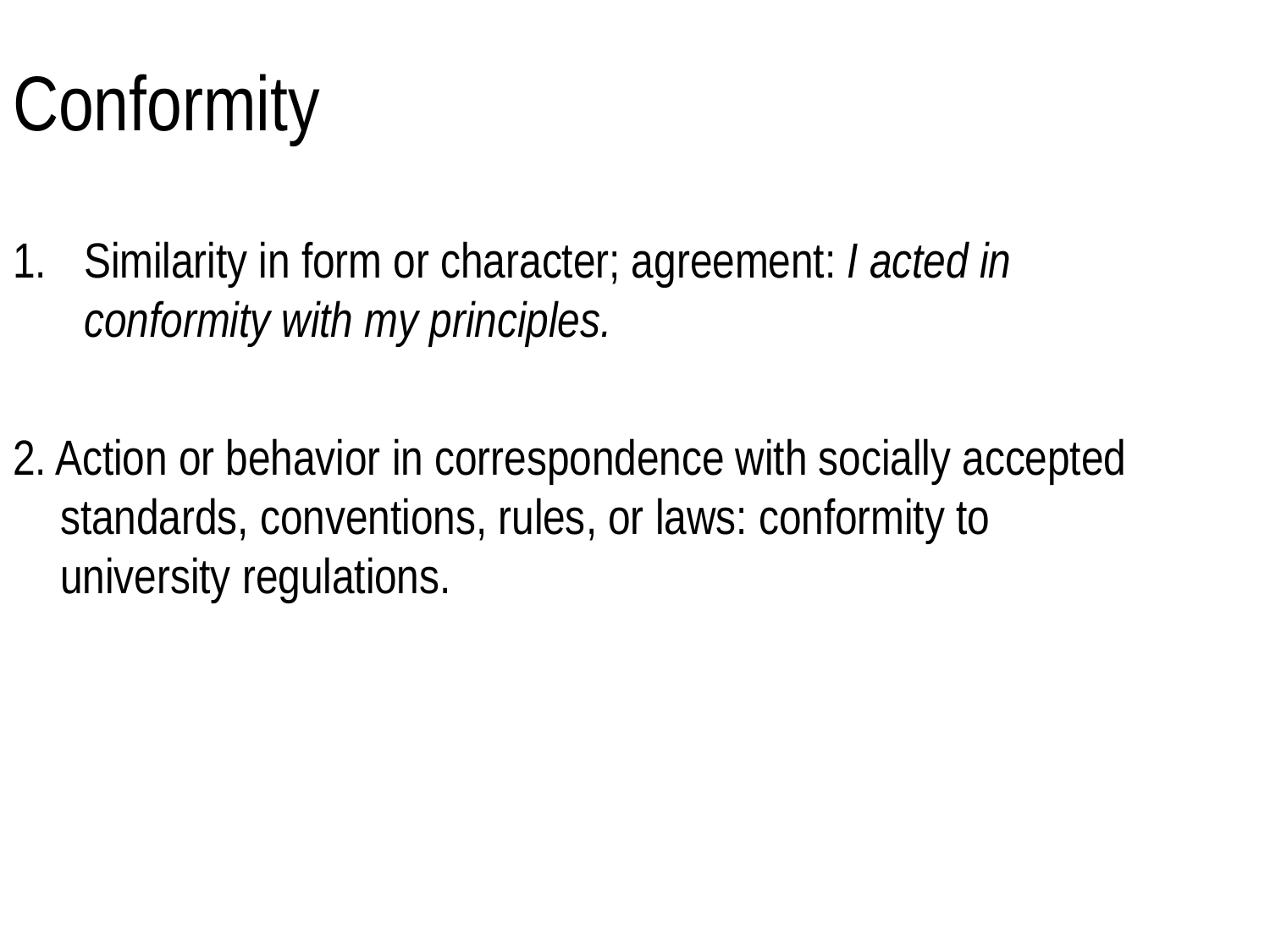

# Conformity
Similarity in form or character; agreement: I acted in conformity with my principles.

2. Action or behavior in correspondence with socially accepted standards, conventions, rules, or laws: conformity to university regulations.